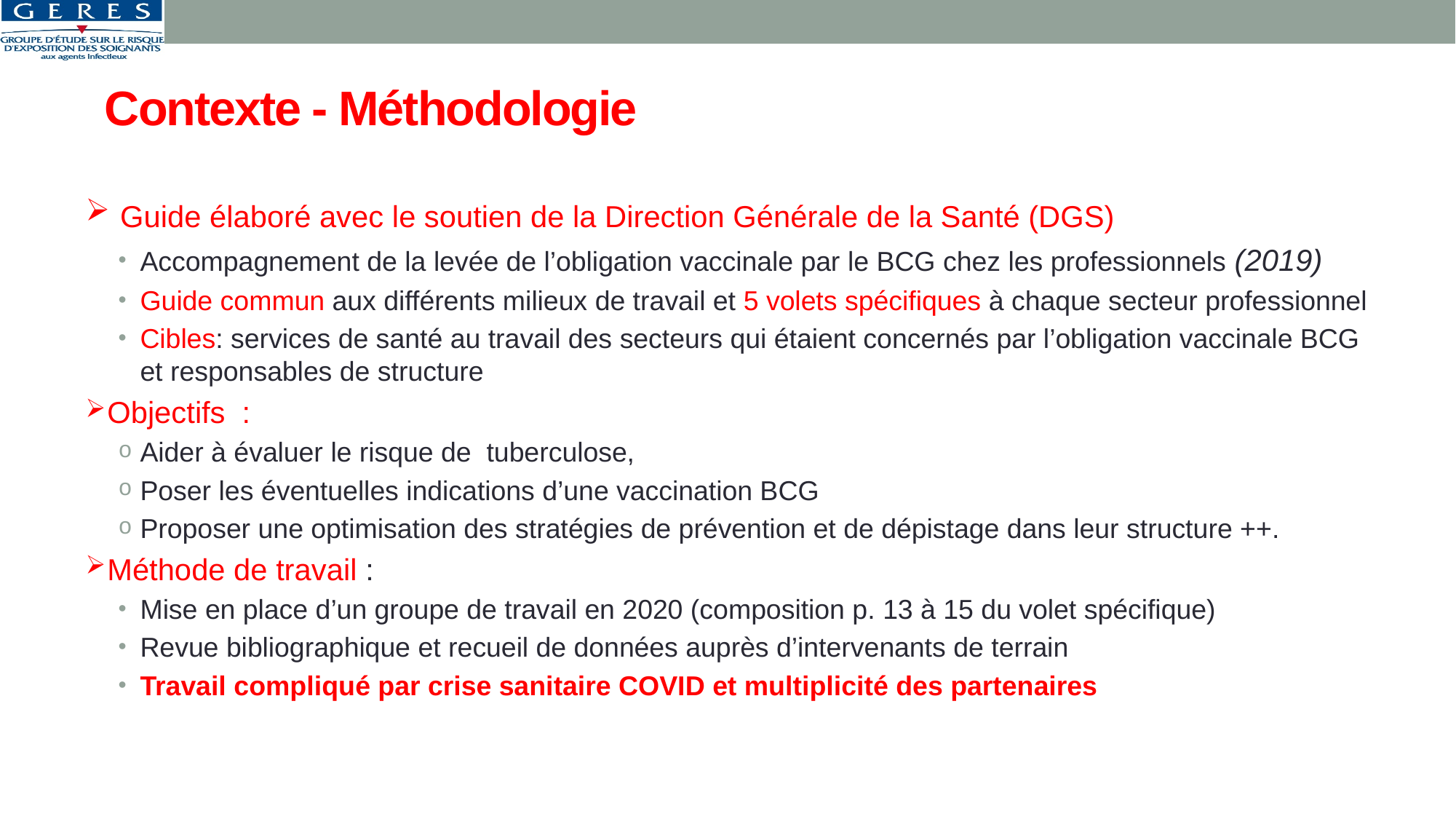

# Contexte - Méthodologie
 Guide élaboré avec le soutien de la Direction Générale de la Santé (DGS)
Accompagnement de la levée de l’obligation vaccinale par le BCG chez les professionnels (2019)
Guide commun aux différents milieux de travail et 5 volets spécifiques à chaque secteur professionnel
Cibles: services de santé au travail des secteurs qui étaient concernés par l’obligation vaccinale BCG et responsables de structure
Objectifs  :
Aider à évaluer le risque de  tuberculose,
Poser les éventuelles indications d’une vaccination BCG
Proposer une optimisation des stratégies de prévention et de dépistage dans leur structure ++.
Méthode de travail :
Mise en place d’un groupe de travail en 2020 (composition p. 13 à 15 du volet spécifique)
Revue bibliographique et recueil de données auprès d’intervenants de terrain
Travail compliqué par crise sanitaire COVID et multiplicité des partenaires